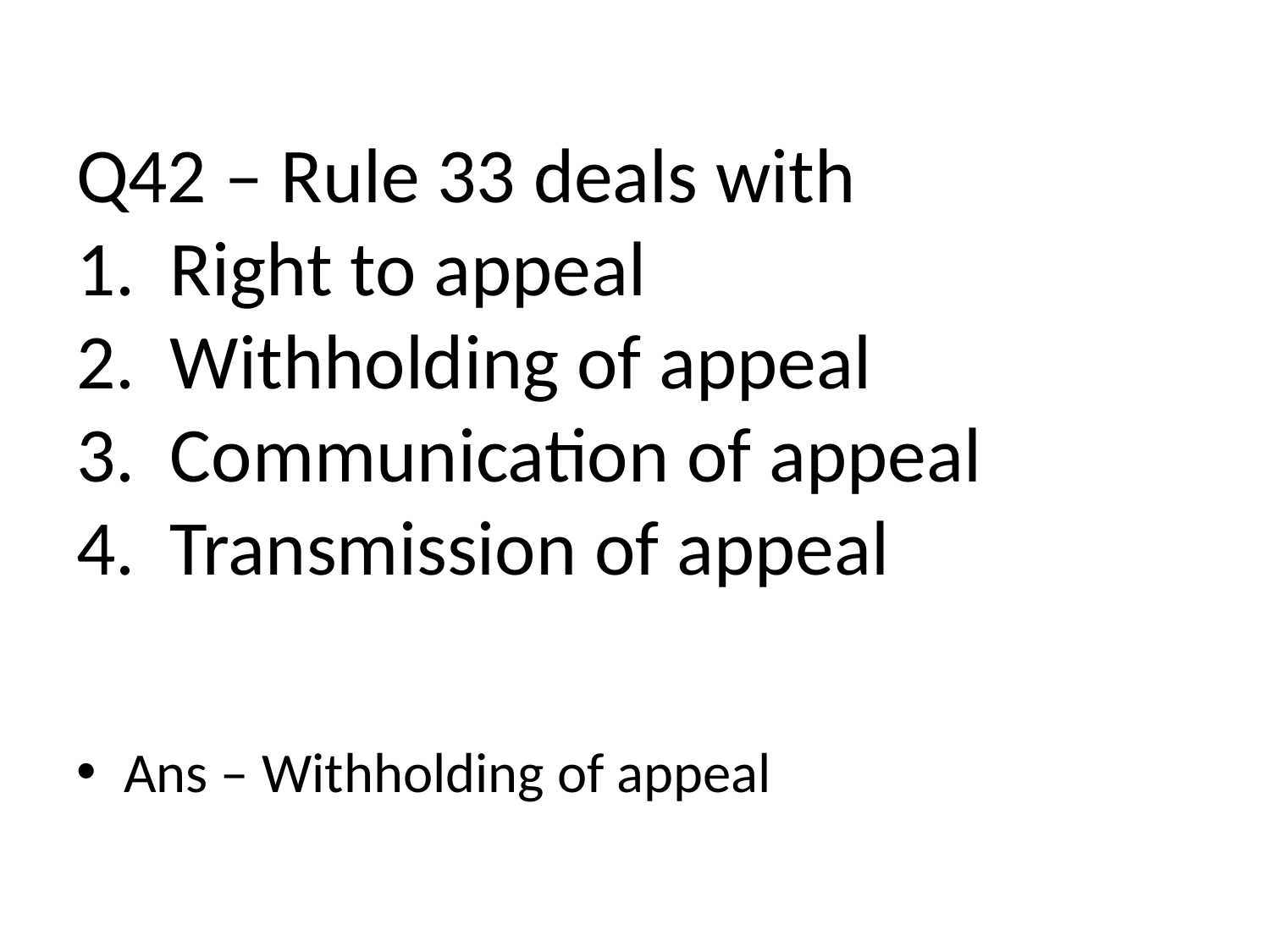

# Q42 – Rule 33 deals with 1.  Right to appeal 2.  Withholding of appeal 3.  Communication of appeal 4.  Transmission of appeal
Ans – Withholding of appeal